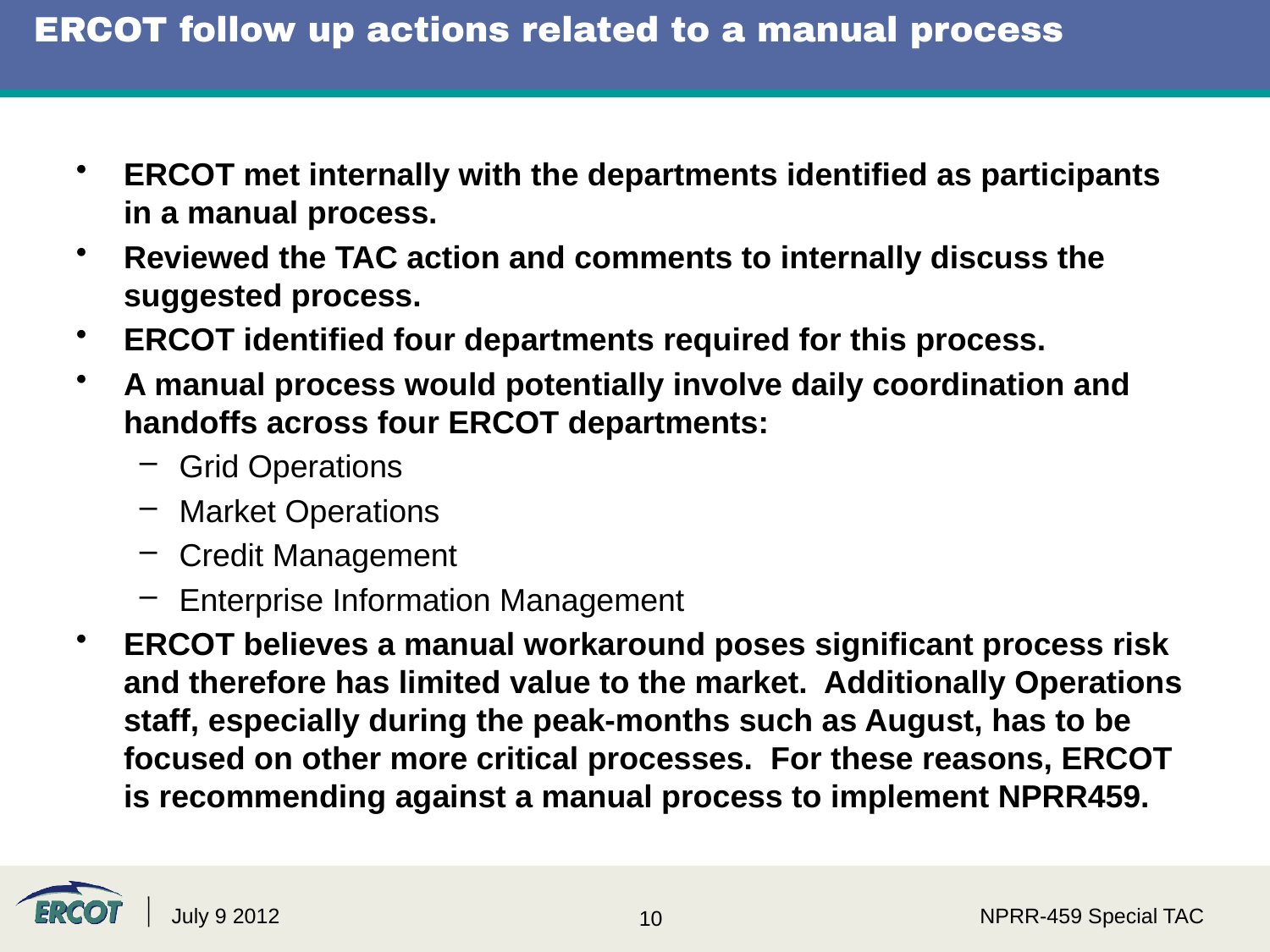

ERCOT follow up actions related to a manual process
ERCOT met internally with the departments identified as participants in a manual process.
Reviewed the TAC action and comments to internally discuss the suggested process.
ERCOT identified four departments required for this process.
A manual process would potentially involve daily coordination and handoffs across four ERCOT departments:
Grid Operations
Market Operations
Credit Management
Enterprise Information Management
ERCOT believes a manual workaround poses significant process risk and therefore has limited value to the market.  Additionally Operations staff, especially during the peak-months such as August, has to be focused on other more critical processes.  For these reasons, ERCOT is recommending against a manual process to implement NPRR459.

July 9 2012
NPRR-459 Special TAC